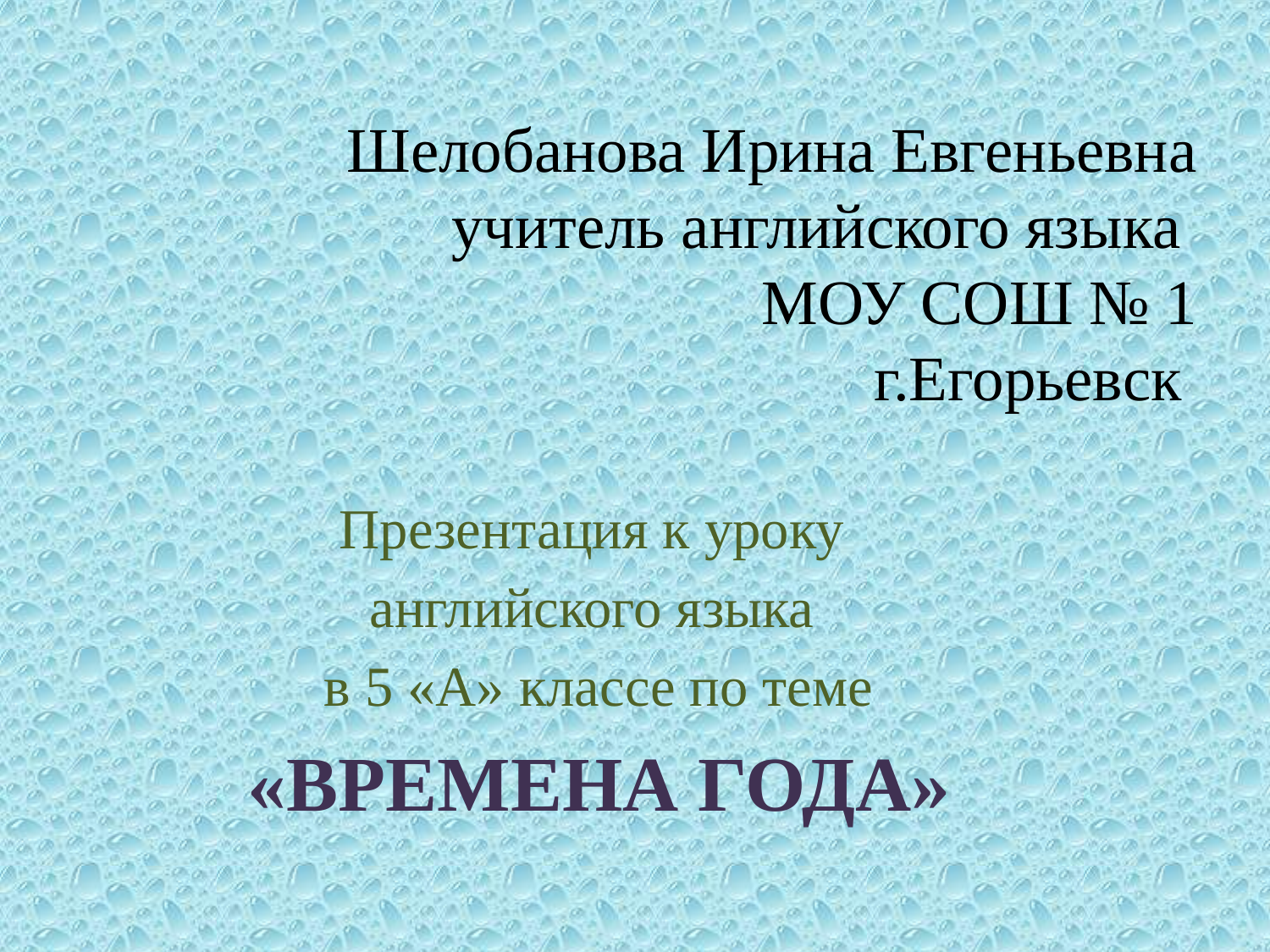

# Шелобанова Ирина Евгеньевна учитель английского языка МОУ СОШ № 1 г.Егорьевск
Презентация к уроку
английского языка
в 5 «А» классе по теме
«ВРЕМЕНА ГОДА»